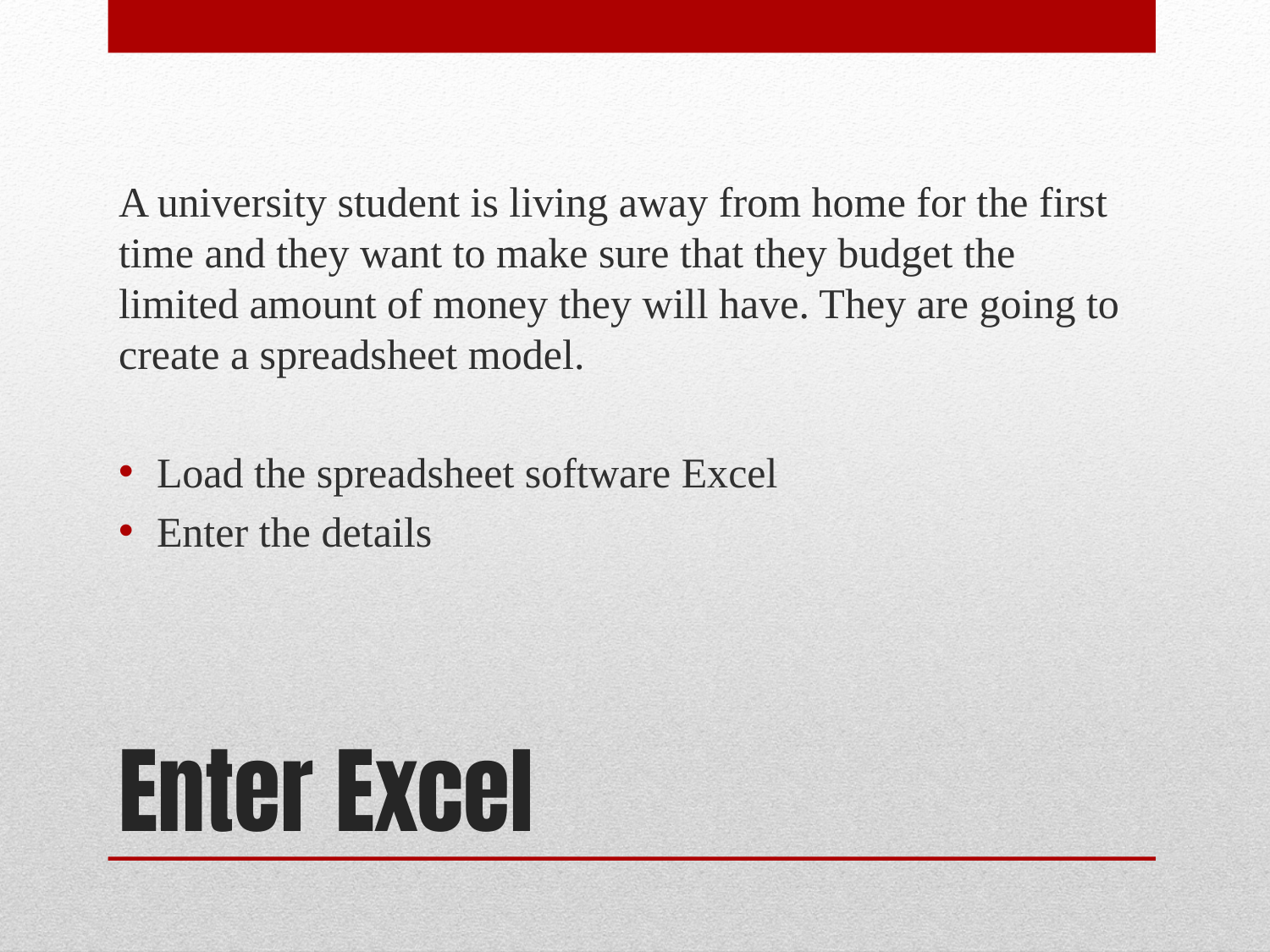

A university student is living away from home for the first time and they want to make sure that they budget the limited amount of money they will have. They are going to create a spreadsheet model.

Load the spreadsheet software Excel
Enter the details
# Enter Excel